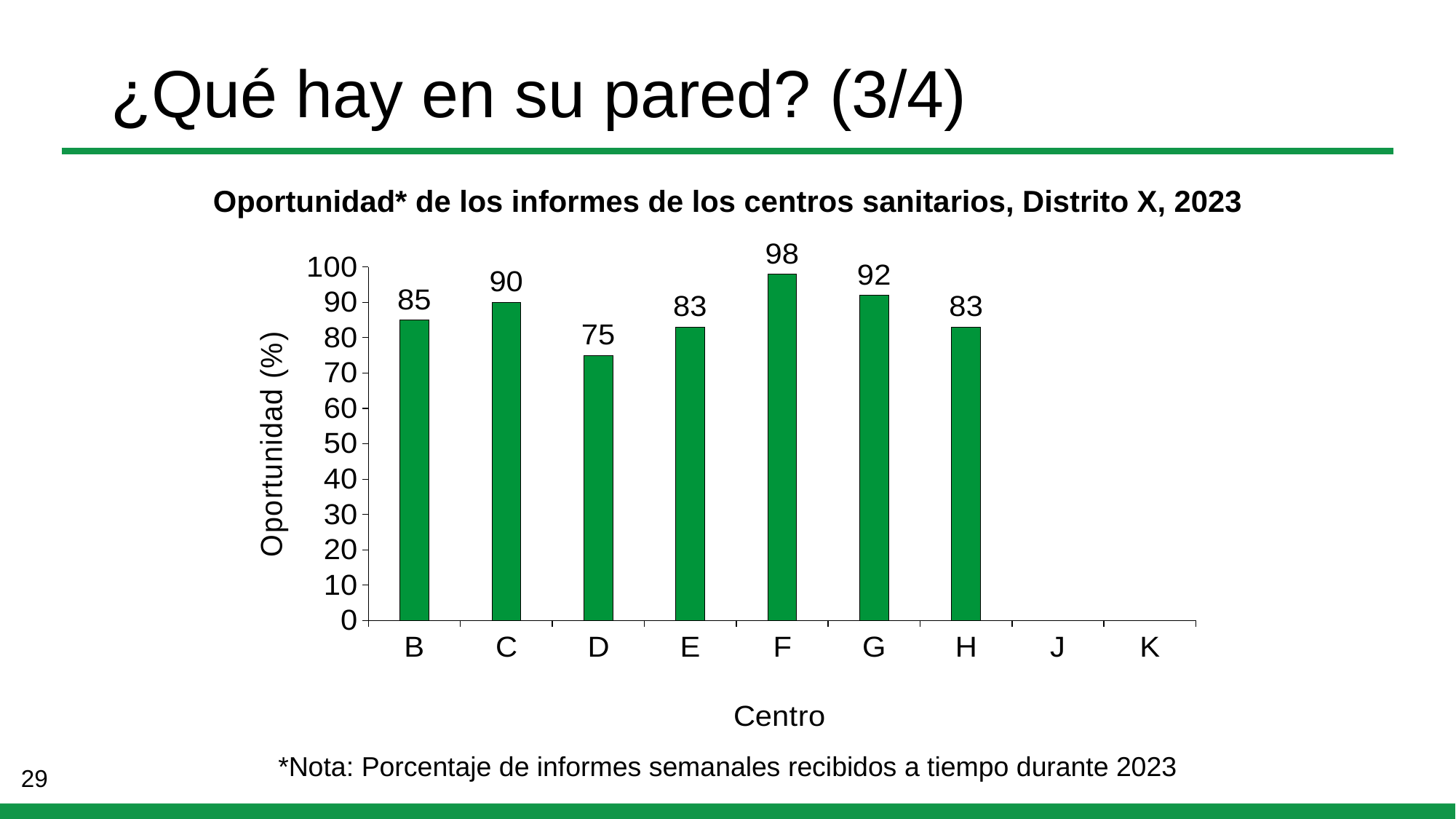

# ¿Qué hay en su pared? (3/4)
Oportunidad* de los informes de los centros sanitarios, Distrito X, 2023

*Nota: Porcentaje de informes semanales recibidos a tiempo durante 2023

[unsupported chart]